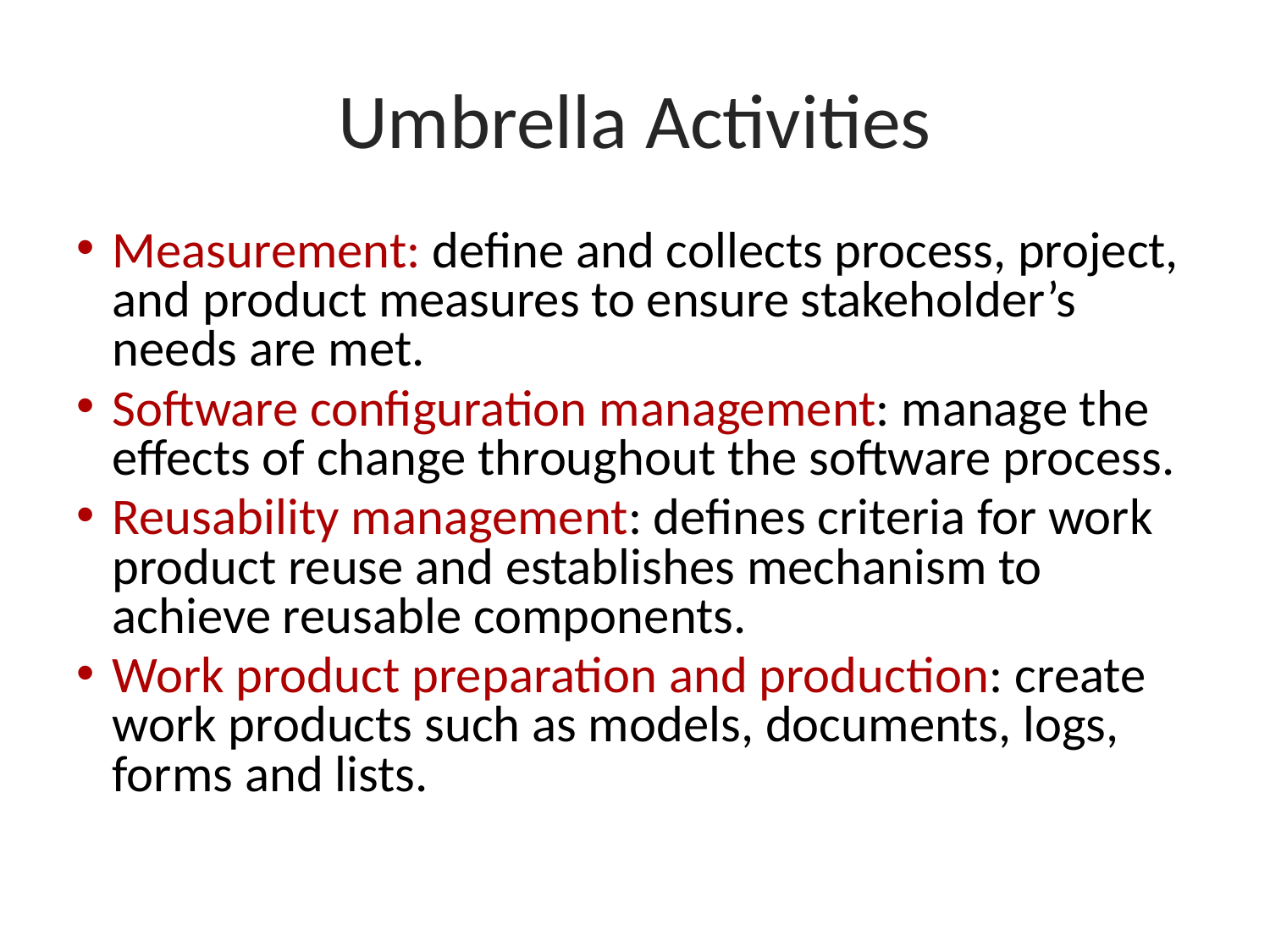

# Umbrella Activities
Measurement: define and collects process, project, and product measures to ensure stakeholder’s needs are met.
Software configuration management: manage the effects of change throughout the software process.
Reusability management: defines criteria for work product reuse and establishes mechanism to achieve reusable components.
Work product preparation and production: create work products such as models, documents, logs, forms and lists.